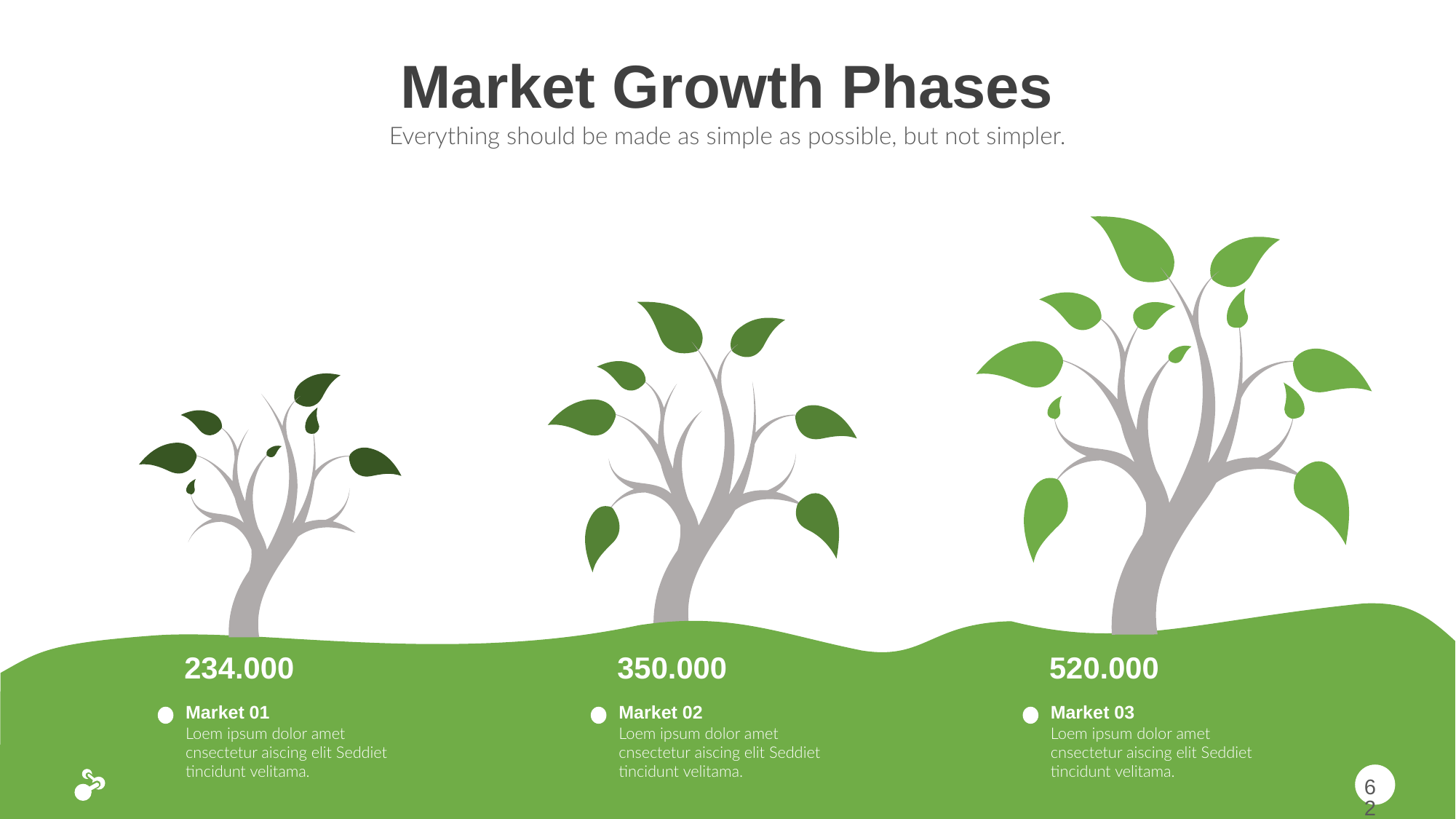

Market Growth Phases
Everything should be made as simple as possible, but not simpler.

234.000
Market 01
Loem ipsum dolor amet cnsectetur aiscing elit Seddiet tincidunt velitama.

350.000
Market 02
Loem ipsum dolor amet cnsectetur aiscing elit Seddiet tincidunt velitama.

520.000
Market 03
Loem ipsum dolor amet cnsectetur aiscing elit Seddiet tincidunt velitama.

62